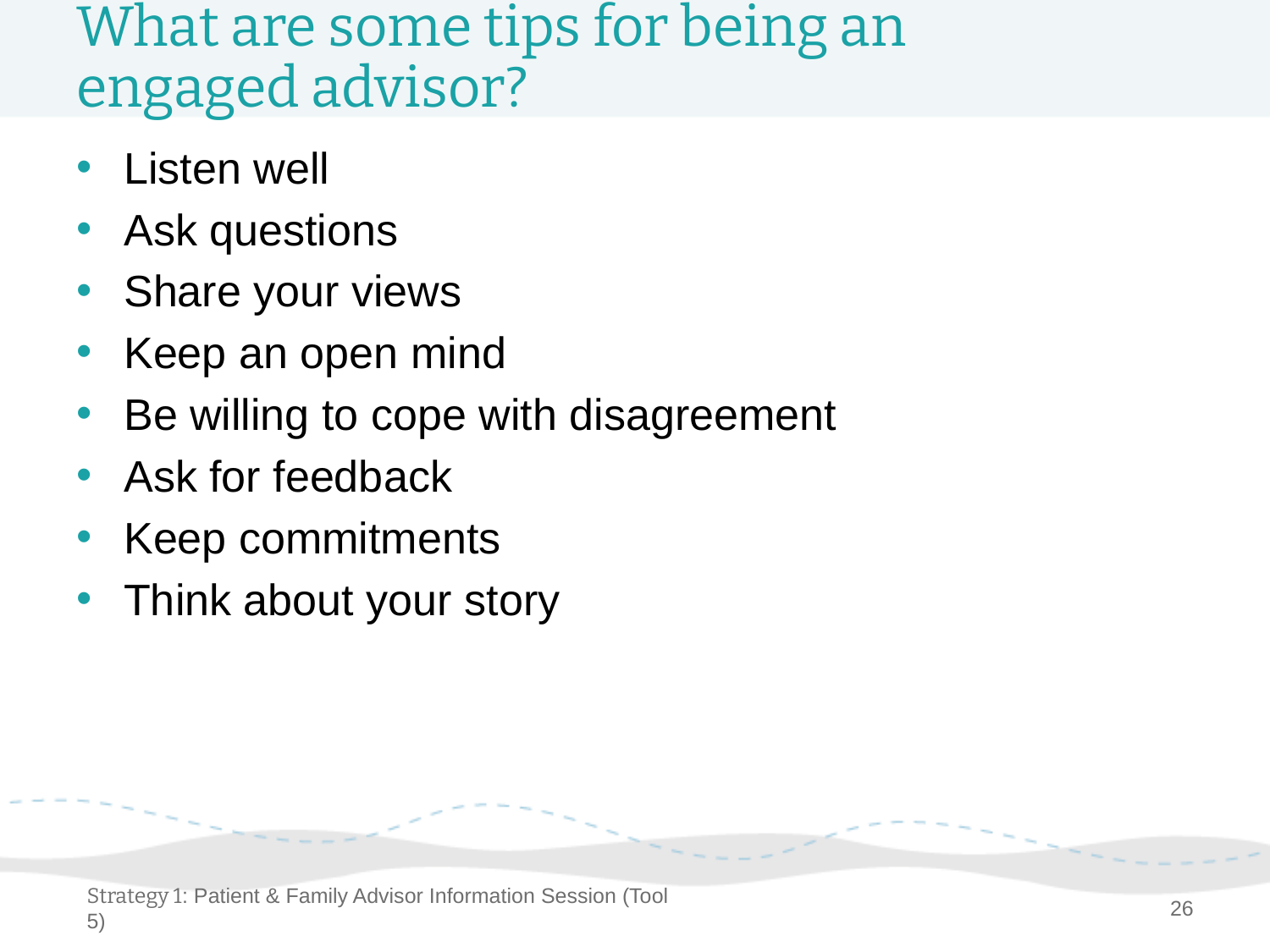

# What are some tips for being an engaged advisor?
Listen well
Ask questions
Share your views
Keep an open mind
Be willing to cope with disagreement
Ask for feedback
Keep commitments
Think about your story
Strategy 1: Patient & Family Advisor Information Session (Tool 5)
26